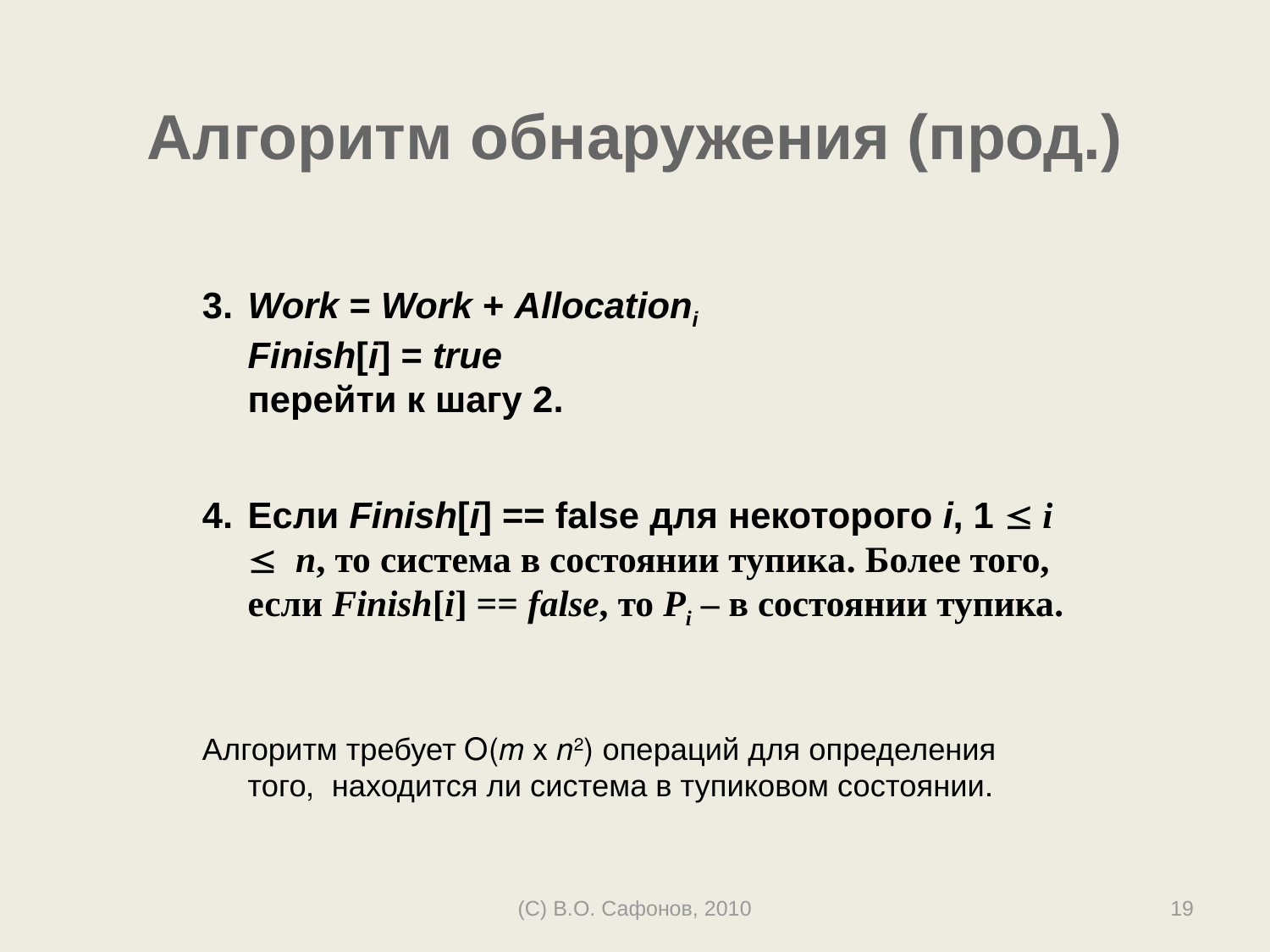

Алгоритм обнаружения (прод.)
3.	Work = Work + Allocationi
Finish[i] = true
перейти к шагу 2.
4.	Если Finish[i] == false для некоторого i, 1 ≤ i ≤  n, то система в состоянии тупика. Более того, если Finish[i] == false, то Pi – в состоянии тупика.

Алгоритм требует O(m x n2) операций для определения того,  находится ли система в тупиковом состоянии.
(C) В.О. Сафонов, 2010
19